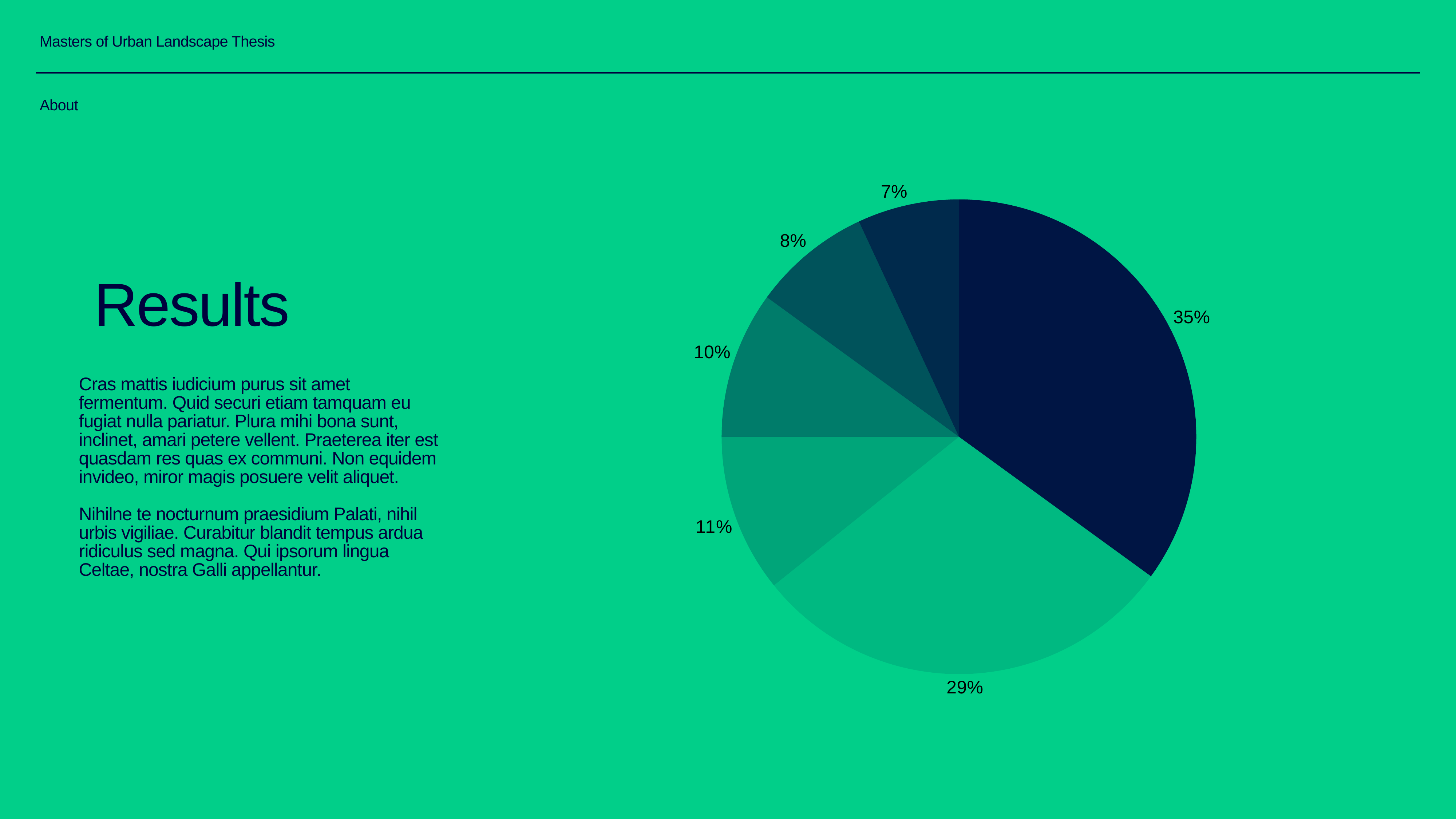

Masters of Urban Landscape Thesis

### Chart

| Category | Region 1 |
|---|---|
| April | 91.0 |
| May | 76.0 |
| June | 28.0 |
| July | 26.0 |
| August | 21.0 |
| September | 18.0 |
About
Results
Cras mattis iudicium purus sit amet fermentum. Quid securi etiam tamquam eu fugiat nulla pariatur. Plura mihi bona sunt, inclinet, amari petere vellent. Praeterea iter est quasdam res quas ex communi. Non equidem invideo, miror magis posuere velit aliquet.

Nihilne te nocturnum praesidium Palati, nihil urbis vigiliae. Curabitur blandit tempus ardua ridiculus sed magna. Qui ipsorum lingua Celtae, nostra Galli appellantur.